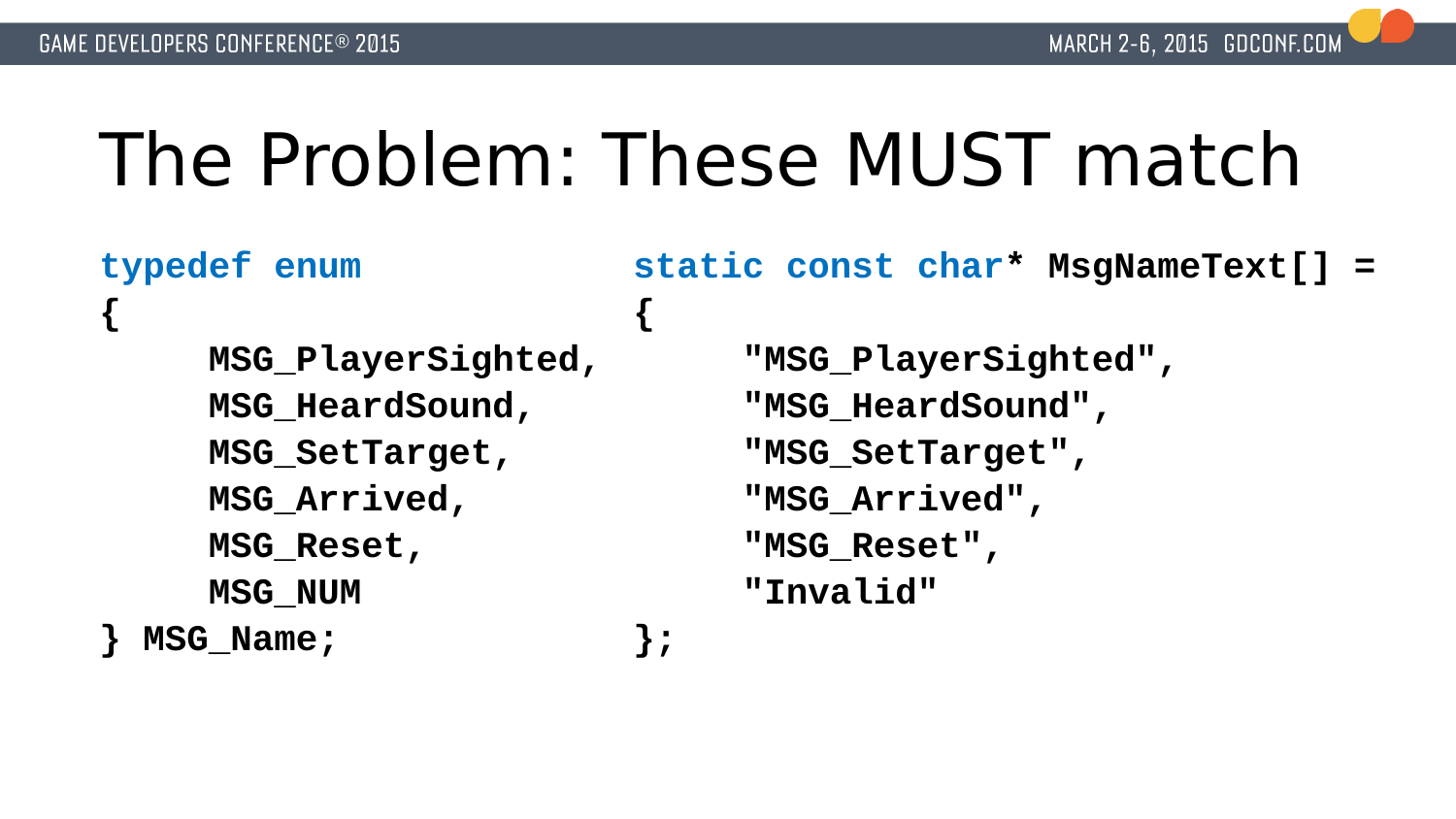

# The Problem: These MUST match
typedef enum
{
     MSG_PlayerSighted,
     MSG_HeardSound,
     MSG_SetTarget,
     MSG_Arrived,
     MSG_Reset,
     MSG_NUM
} MSG_Name;

static const char* MsgNameText[] =
{
     "MSG_PlayerSighted",
     "MSG_HeardSound",
     "MSG_SetTarget",
     "MSG_Arrived",
     "MSG_Reset",
     "Invalid"
};